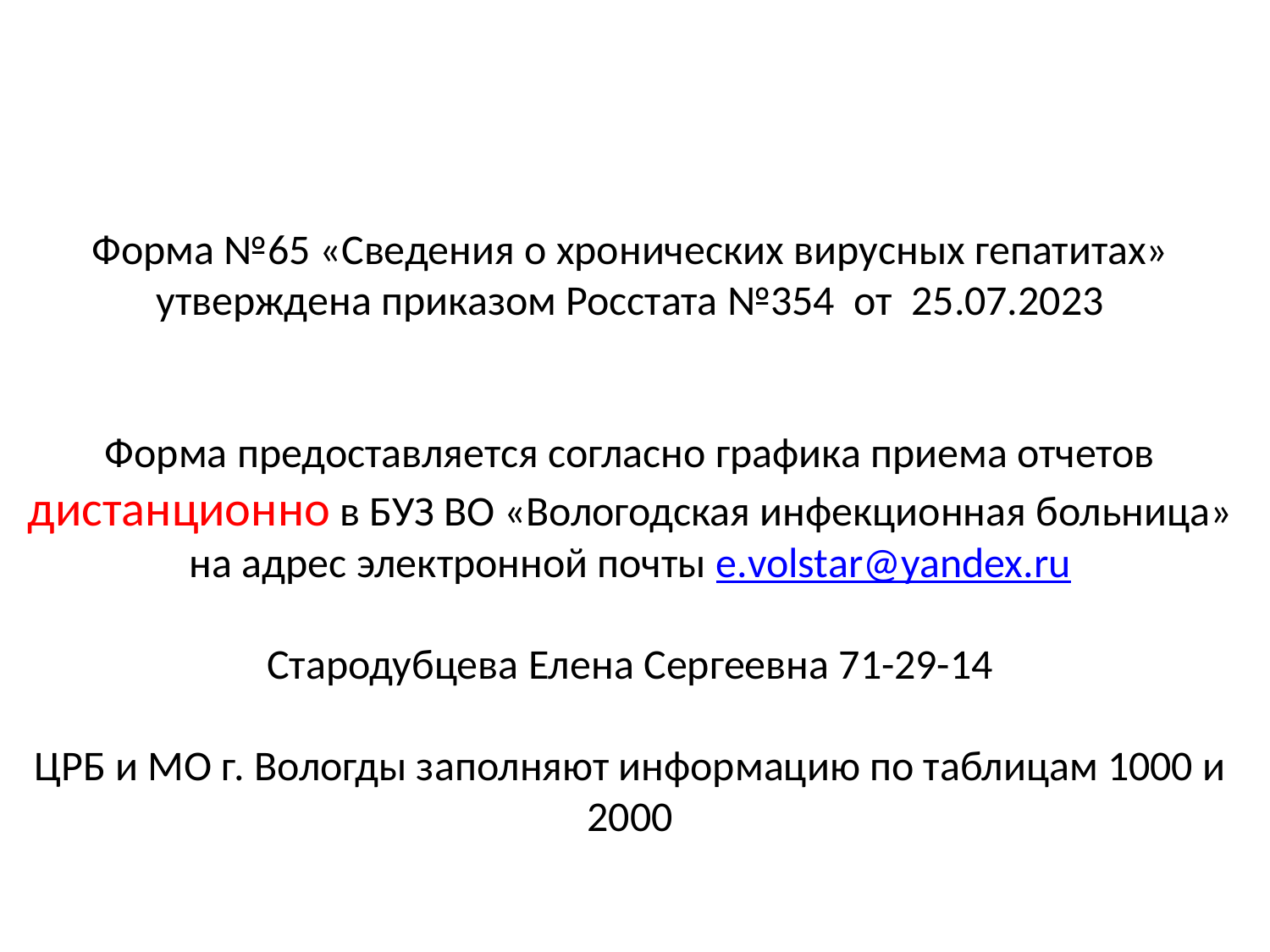

Форма №65 «Сведения о хронических вирусных гепатитах»
 утверждена приказом Росстата №354  от  25.07.2023

Форма предоставляется согласно графика приема отчетов дистанционно в БУЗ ВО «Вологодская инфекционная больница» на адрес электронной почты e.volstar@yandex.ru

Стародубцева Елена Сергеевна 71-29-14

ЦРБ и МО г. Вологды заполняют информацию по таблицам 1000 и 2000